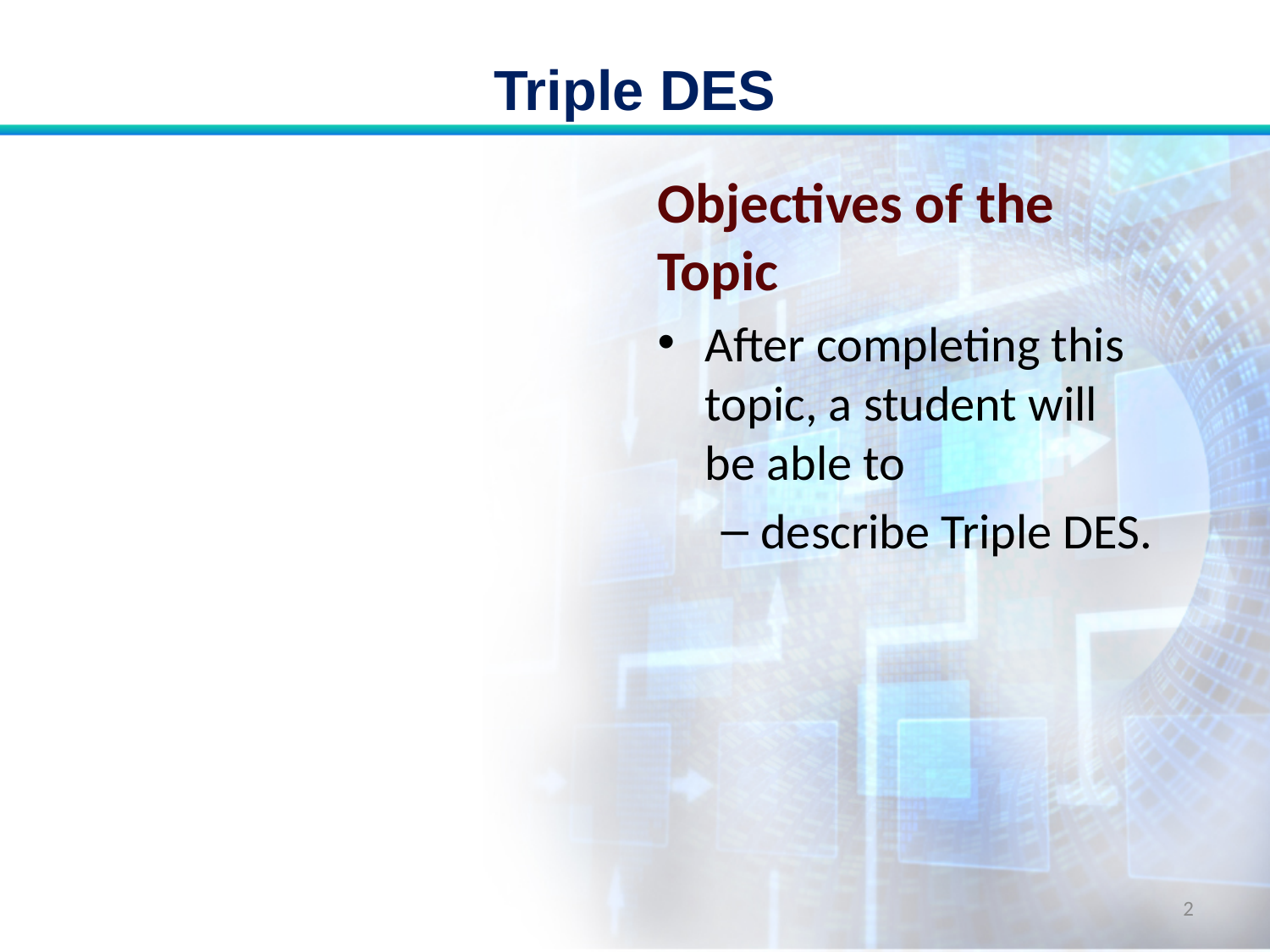

# Triple DES
Objectives of the Topic
After completing this topic, a student will be able to
describe Triple DES.
2